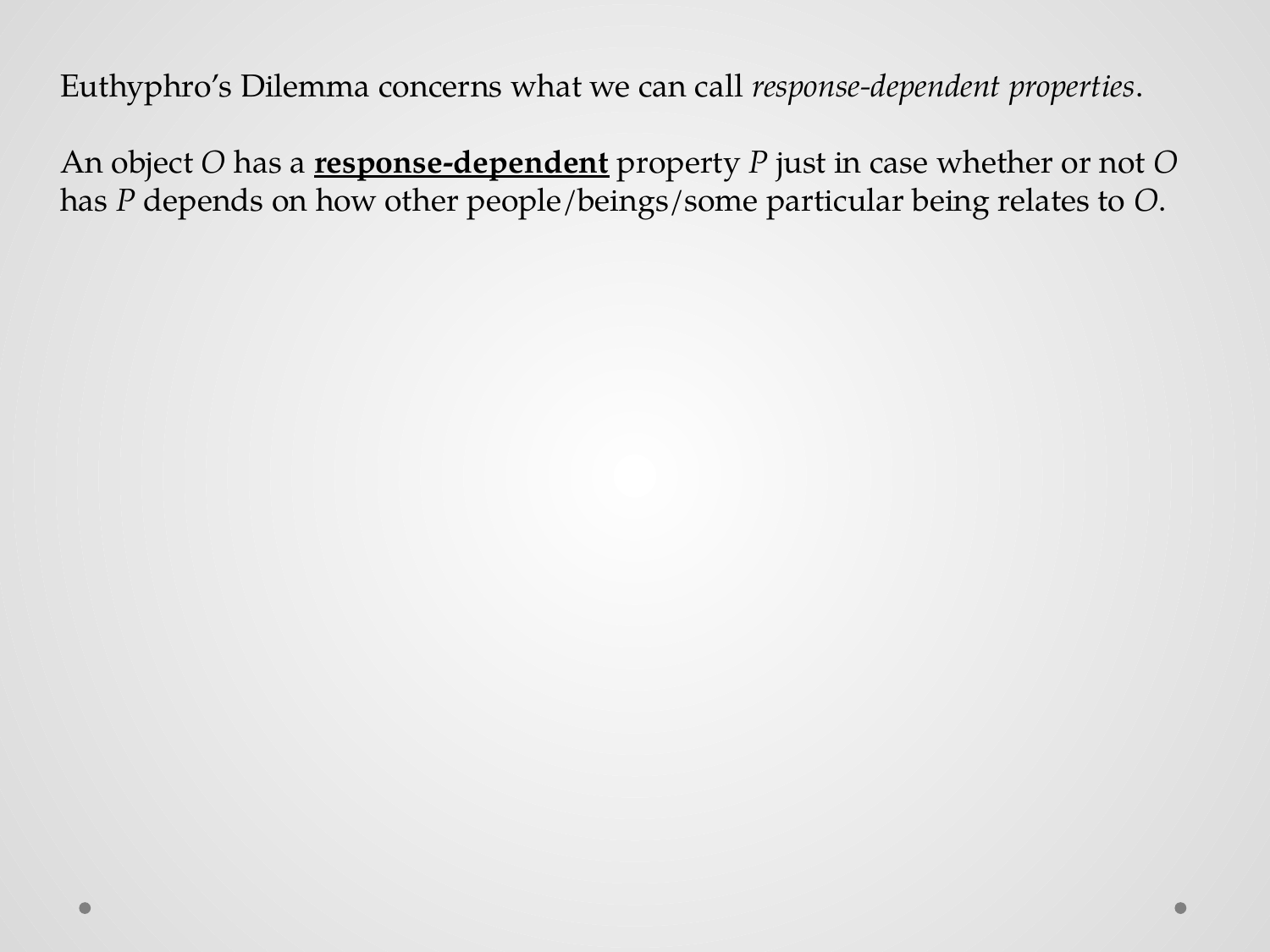

Euthyphro’s Dilemma concerns what we can call response-dependent properties.

An object O has a response-dependent property P just in case whether or not O has P depends on how other people/beings/some particular being relates to O.